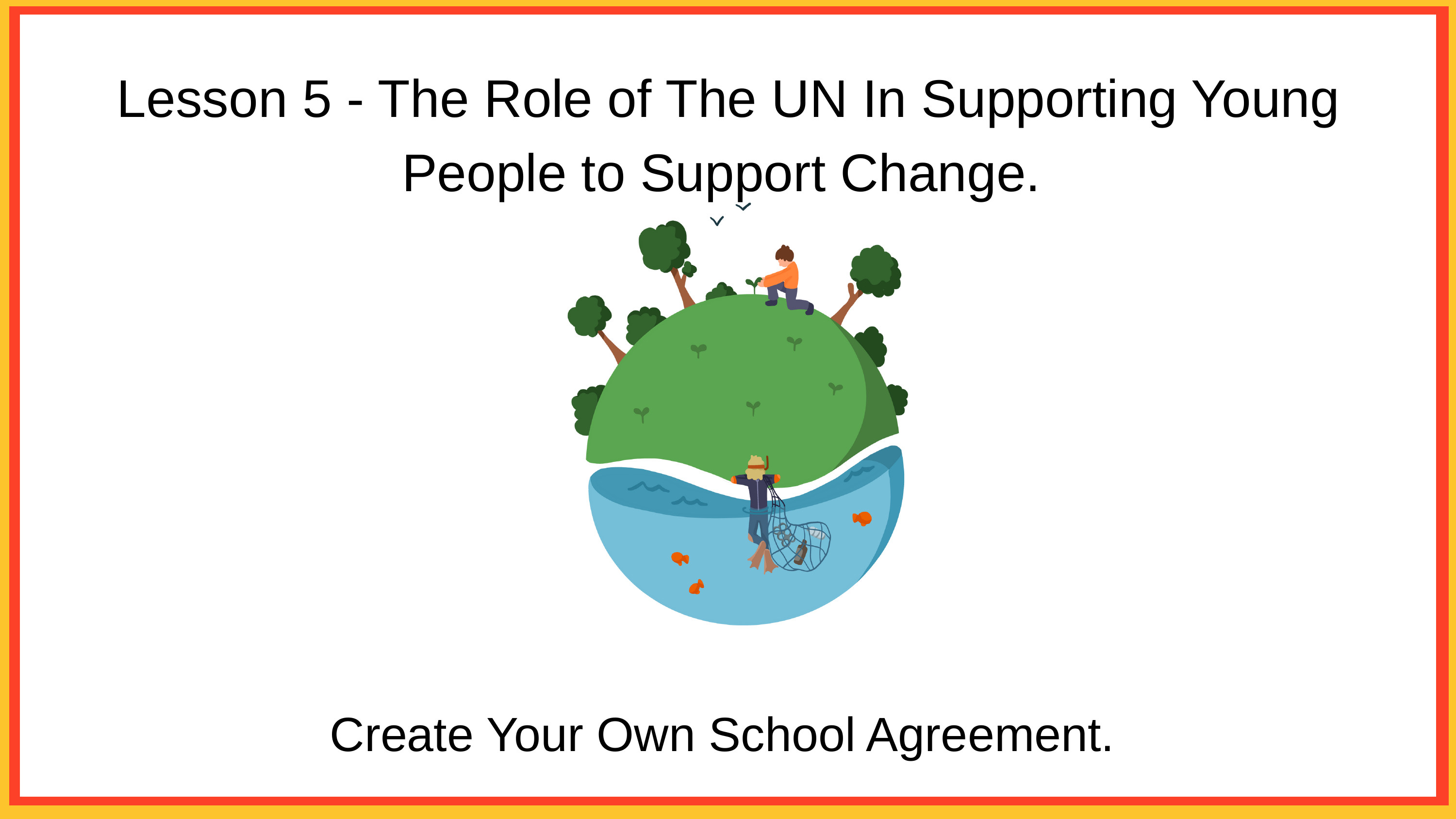

Lesson 5 - The Role of The UN In Supporting Young People to Support Change.

Create Your Own School Agreement.